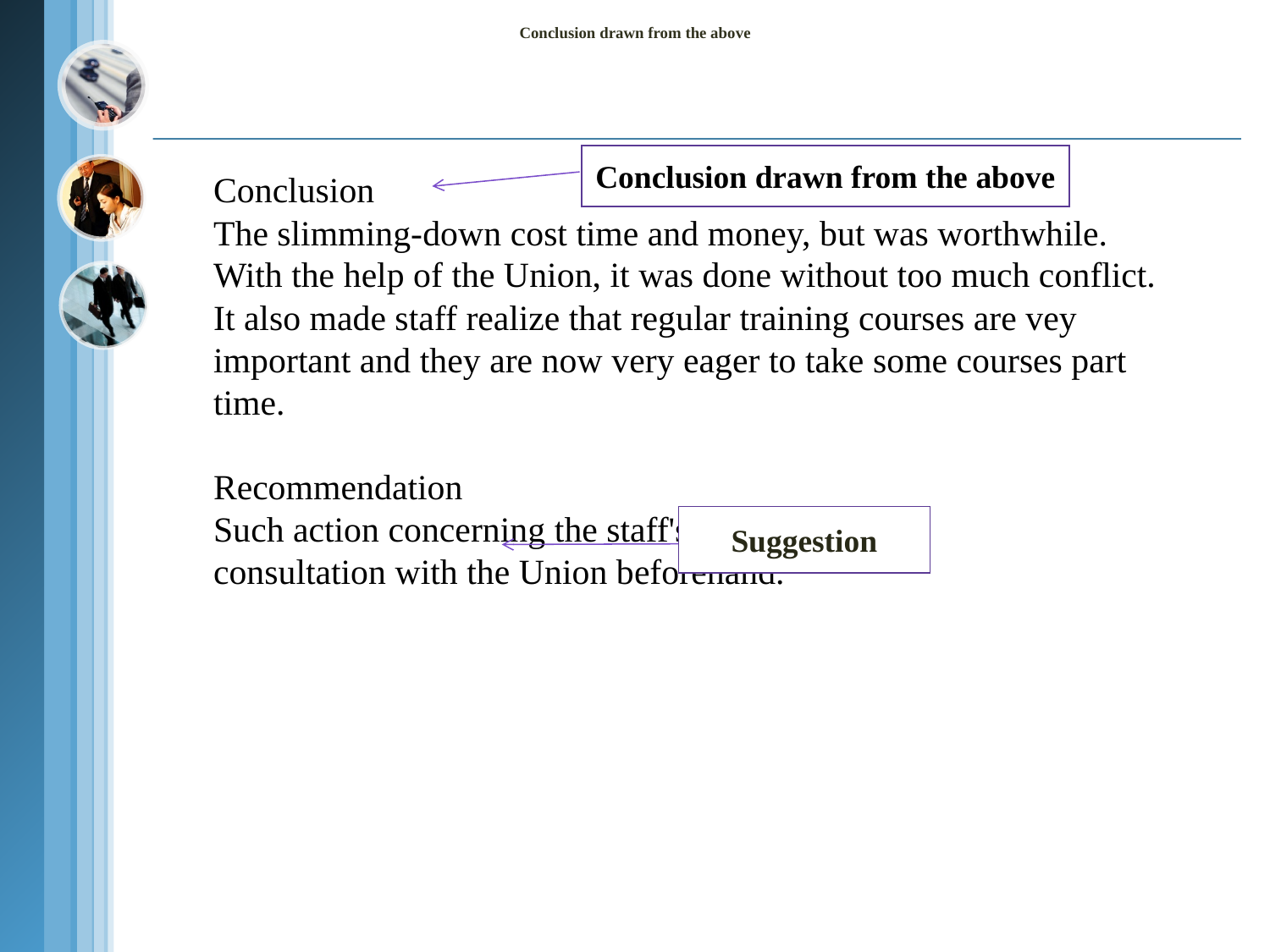

Conclusion drawn from the above
Conclusion drawn from the above
Conclusion
The slimming-down cost time and money, but was worthwhile.
With the help of the Union, it was done without too much conflict.
It also made staff realize that regular training courses are vey
important and they are now very eager to take some courses part
time.

Recommendation
Such action concerning the staff's interest needs
consultation with the Union beforehand.

Suggestion